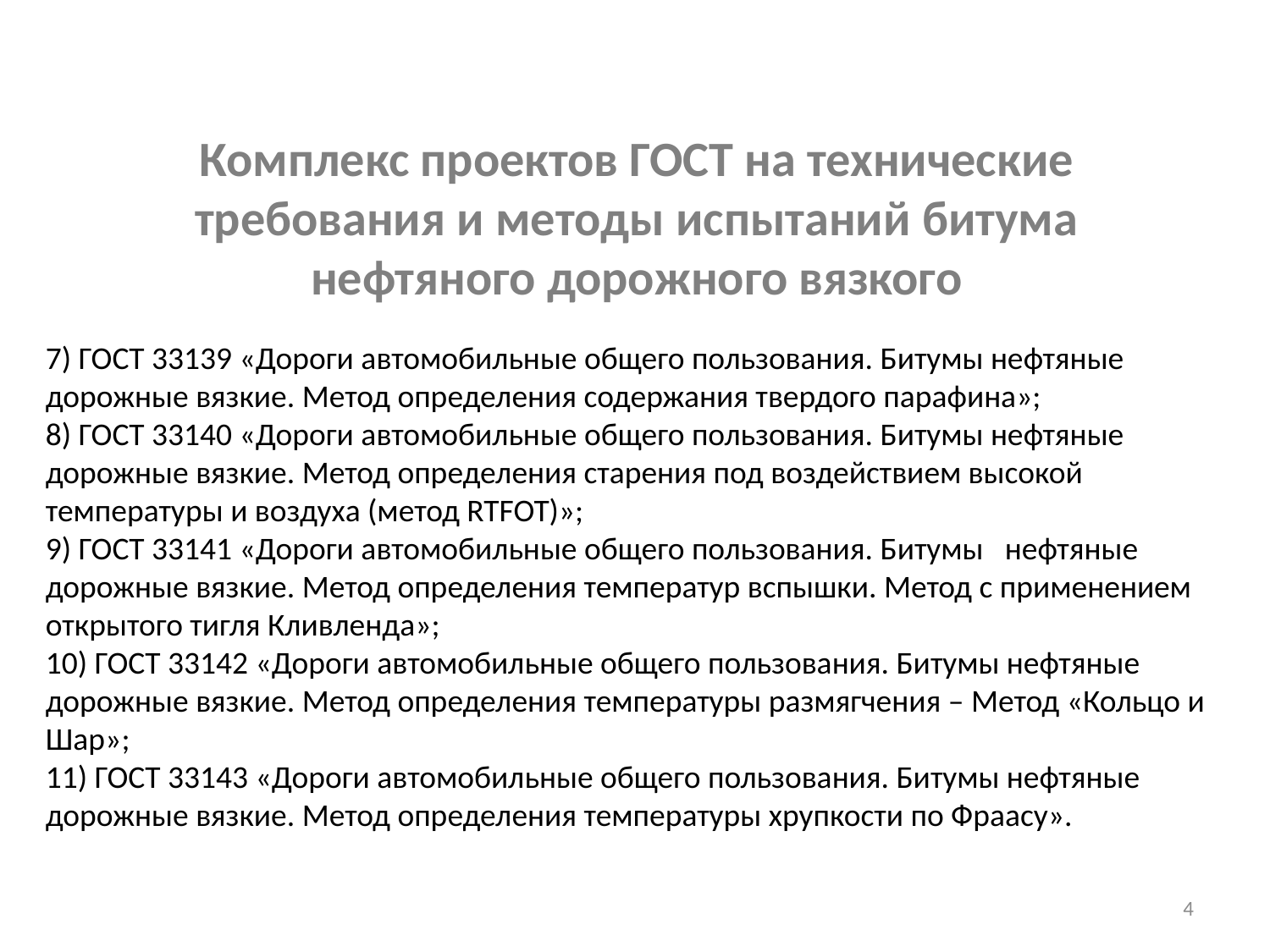

# Комплекс проектов ГОСТ на технические требования и методы испытаний битума нефтяного дорожного вязкого
7) ГОСТ 33139 «Дороги автомобильные общего пользования. Битумы нефтяные дорожные вязкие. Метод определения содержания твердого парафина»;
8) ГОСТ 33140 «Дороги автомобильные общего пользования. Битумы нефтяные дорожные вязкие. Метод определения старения под воздействием высокой температуры и воздуха (метод RTFOT)»;
9) ГОСТ 33141 «Дороги автомобильные общего пользования. Битумы   нефтяные дорожные вязкие. Метод определения температур вспышки. Метод с применением открытого тигля Кливленда»;
10) ГОСТ 33142 «Дороги автомобильные общего пользования. Битумы нефтяные дорожные вязкие. Метод определения температуры размягчения – Метод «Кольцо и Шар»;
11) ГОСТ 33143 «Дороги автомобильные общего пользования. Битумы нефтяные дорожные вязкие. Метод определения температуры хрупкости по Фраасу».

4